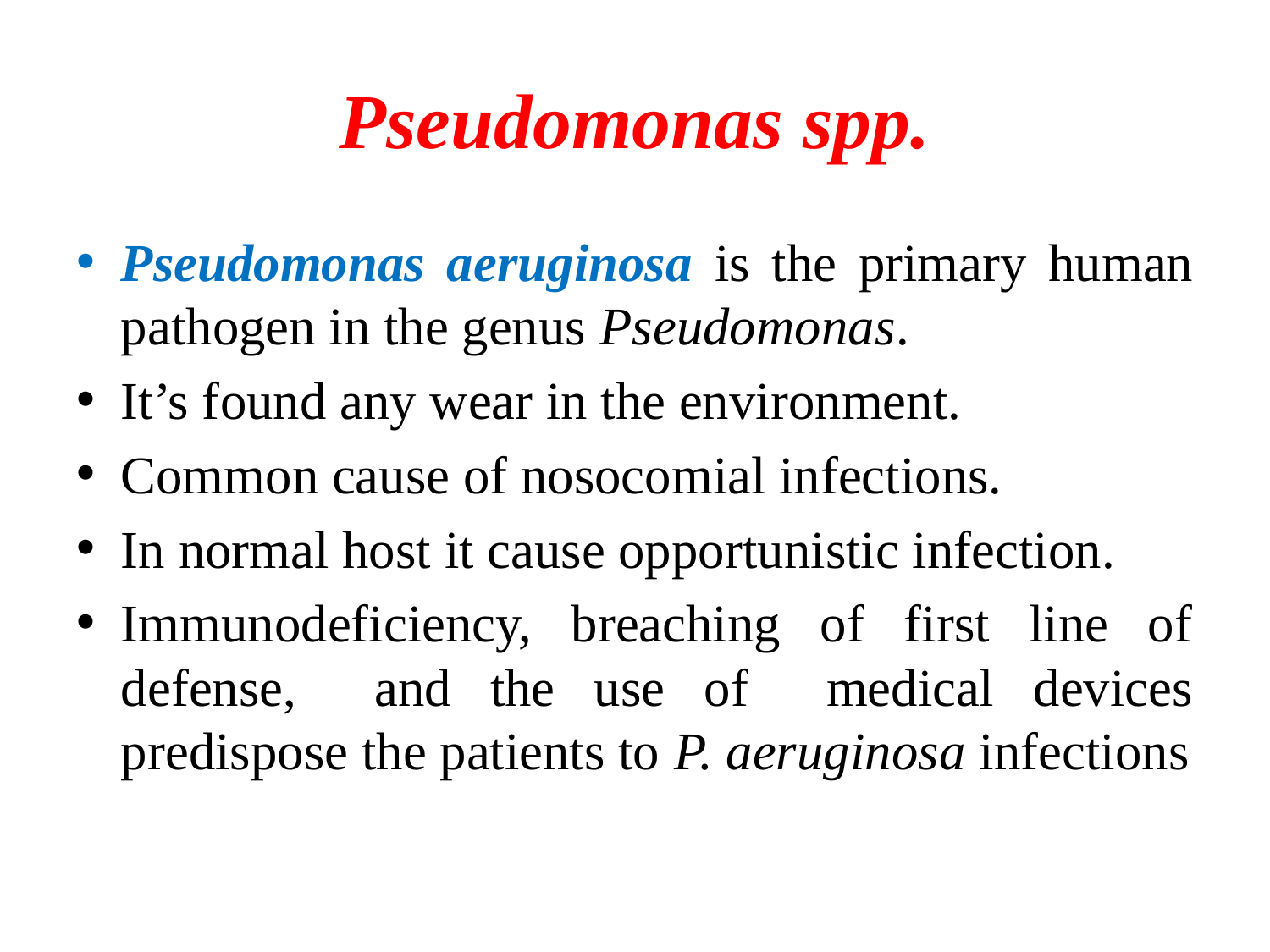

# Pseudomonas spp.
Pseudomonas aeruginosa is the primary human pathogen in the genus Pseudomonas.
It’s found any wear in the environment.
Common cause of nosocomial infections.
In normal host it cause opportunistic infection.
Immunodeficiency, breaching of first line of defense,  and the use of  medical devices predispose the patients to P. aeruginosa infections